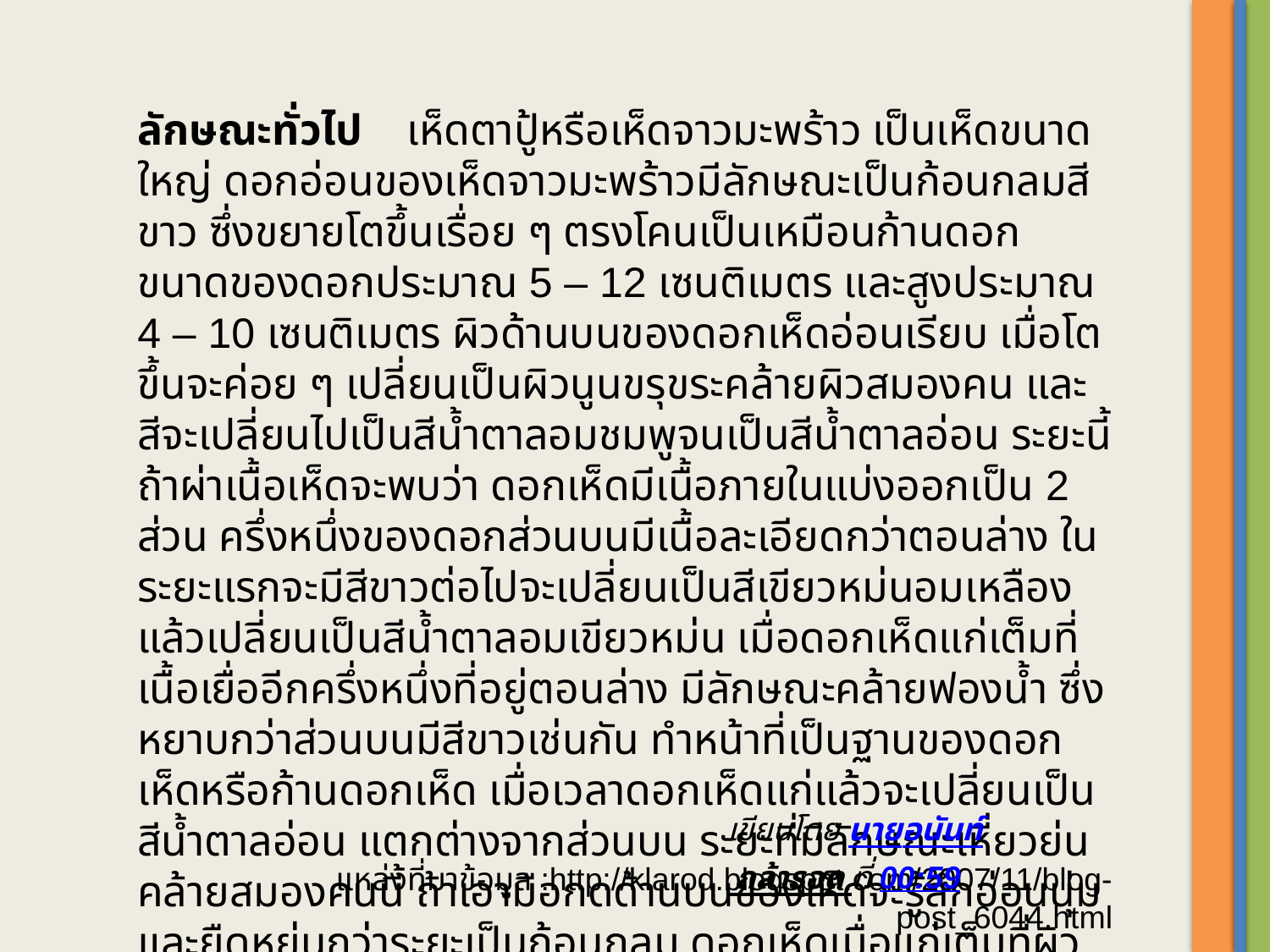

ลักษณะทั่วไป    เห็ดตาปู้หรือเห็ดจาวมะพร้าว เป็นเห็ดขนาดใหญ่ ดอกอ่อนของเห็ดจาวมะพร้าวมีลักษณะเป็นก้อนกลมสีขาว ซึ่งขยายโตขึ้นเรื่อย ๆ ตรงโคนเป็นเหมือนก้านดอก ขนาดของดอกประมาณ 5 – 12 เซนติเมตร และสูงประมาณ 4 – 10 เซนติเมตร ผิวด้านบนของดอกเห็ดอ่อนเรียบ เมื่อโตขึ้นจะค่อย ๆ เปลี่ยนเป็นผิวนูนขรุขระคล้ายผิวสมองคน และสีจะเปลี่ยนไปเป็นสีน้ำตาลอมชมพูจนเป็นสีน้ำตาลอ่อน ระยะนี้ถ้าผ่าเนื้อเห็ดจะพบว่า ดอกเห็ดมีเนื้อภายในแบ่งออกเป็น 2 ส่วน ครึ่งหนึ่งของดอกส่วนบนมีเนื้อละเอียดกว่าตอนล่าง ในระยะแรกจะมีสีขาวต่อไปจะเปลี่ยนเป็นสีเขียวหม่นอมเหลือง แล้วเปลี่ยนเป็นสีน้ำตาลอมเขียวหม่น เมื่อดอกเห็ดแก่เต็มที่เนื้อเยื่ออีกครึ่งหนึ่งที่อยู่ตอนล่าง มีลักษณะคล้ายฟองน้ำ ซึ่งหยาบกว่าส่วนบนมีสีขาวเช่นกัน ทำหน้าที่เป็นฐานของดอกเห็ดหรือก้านดอกเห็ด เมื่อเวลาดอกเห็ดแก่แล้วจะเปลี่ยนเป็นสีน้ำตาลอ่อน แตกต่างจากส่วนบน ระยะที่มีลักษณะเหี่ยวย่นคล้ายสมองคนนี้ ถ้าเอามือกดด้านบนของเห็ดจะรู้สึกอ่อนนุ่มและยืดหยุ่นกว่าระยะเป็นก้อนกลม ดอกเห็ดเมื่อแก่เต็มที่ผิวด้านบนจะแตกออก สปอร์ที่อยู่ภายในจะฟุ้งกระจายออก มาคล้ายฝุ่นสีน้ำตาลอมเขียว
เขียนโดย นายอนันท์ กล้ารอด ที่ 00:59
แหล่งที่มาข้อมูล :http://klarod.blogspot.com/2007/11/blog-post_6044.html